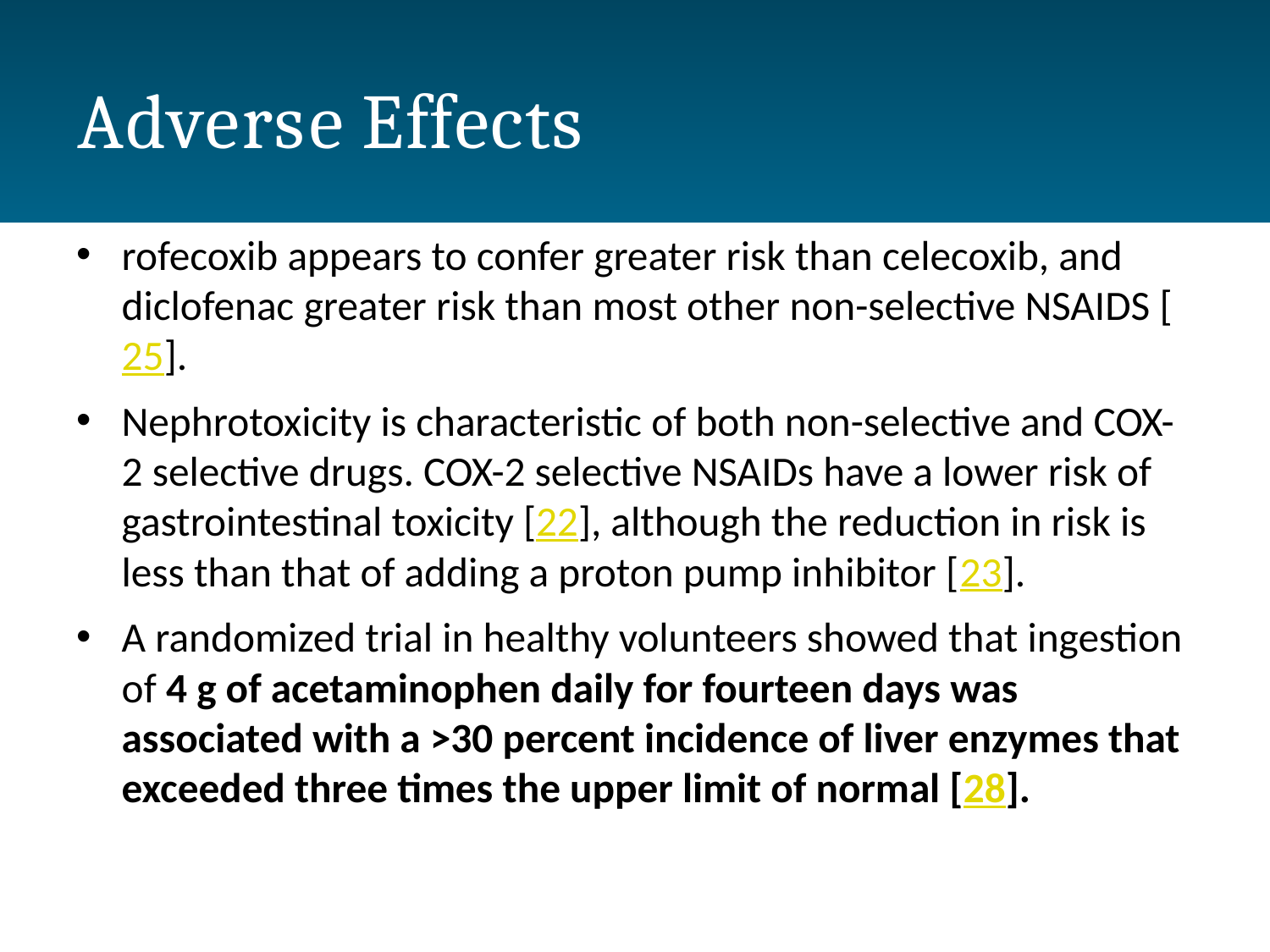

# Adverse Effects
rofecoxib appears to confer greater risk than celecoxib, and diclofenac greater risk than most other non-selective NSAIDS [25].
Nephrotoxicity is characteristic of both non-selective and COX-2 selective drugs. COX-2 selective NSAIDs have a lower risk of gastrointestinal toxicity [22], although the reduction in risk is less than that of adding a proton pump inhibitor [23].
A randomized trial in healthy volunteers showed that ingestion of 4 g of acetaminophen daily for fourteen days was associated with a >30 percent incidence of liver enzymes that exceeded three times the upper limit of normal [28].